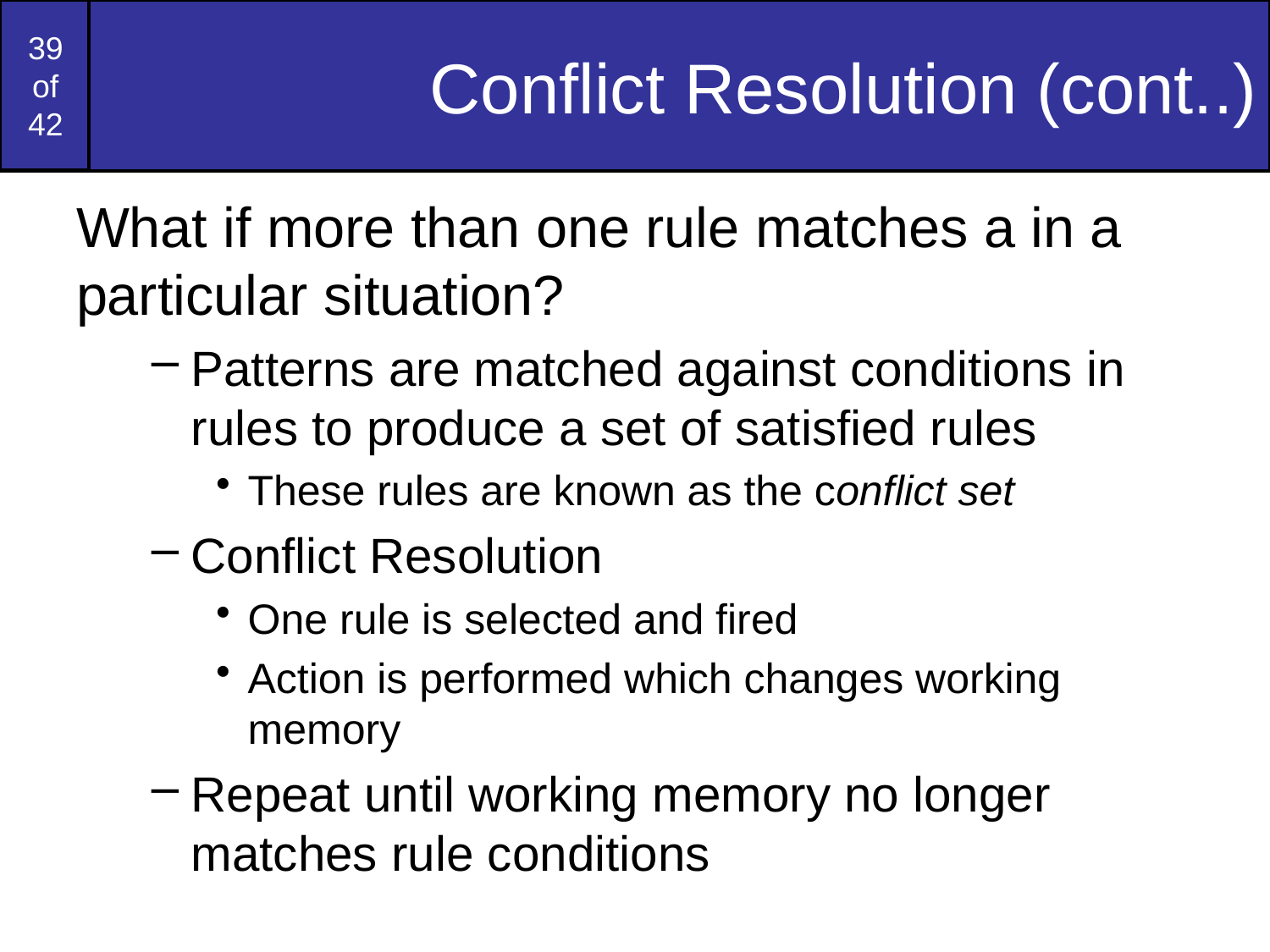

# Conflict Resolution (cont..)
What if more than one rule matches a in a particular situation?
Patterns are matched against conditions in rules to produce a set of satisfied rules
These rules are known as the conflict set
Conflict Resolution
One rule is selected and fired
Action is performed which changes working memory
Repeat until working memory no longer matches rule conditions